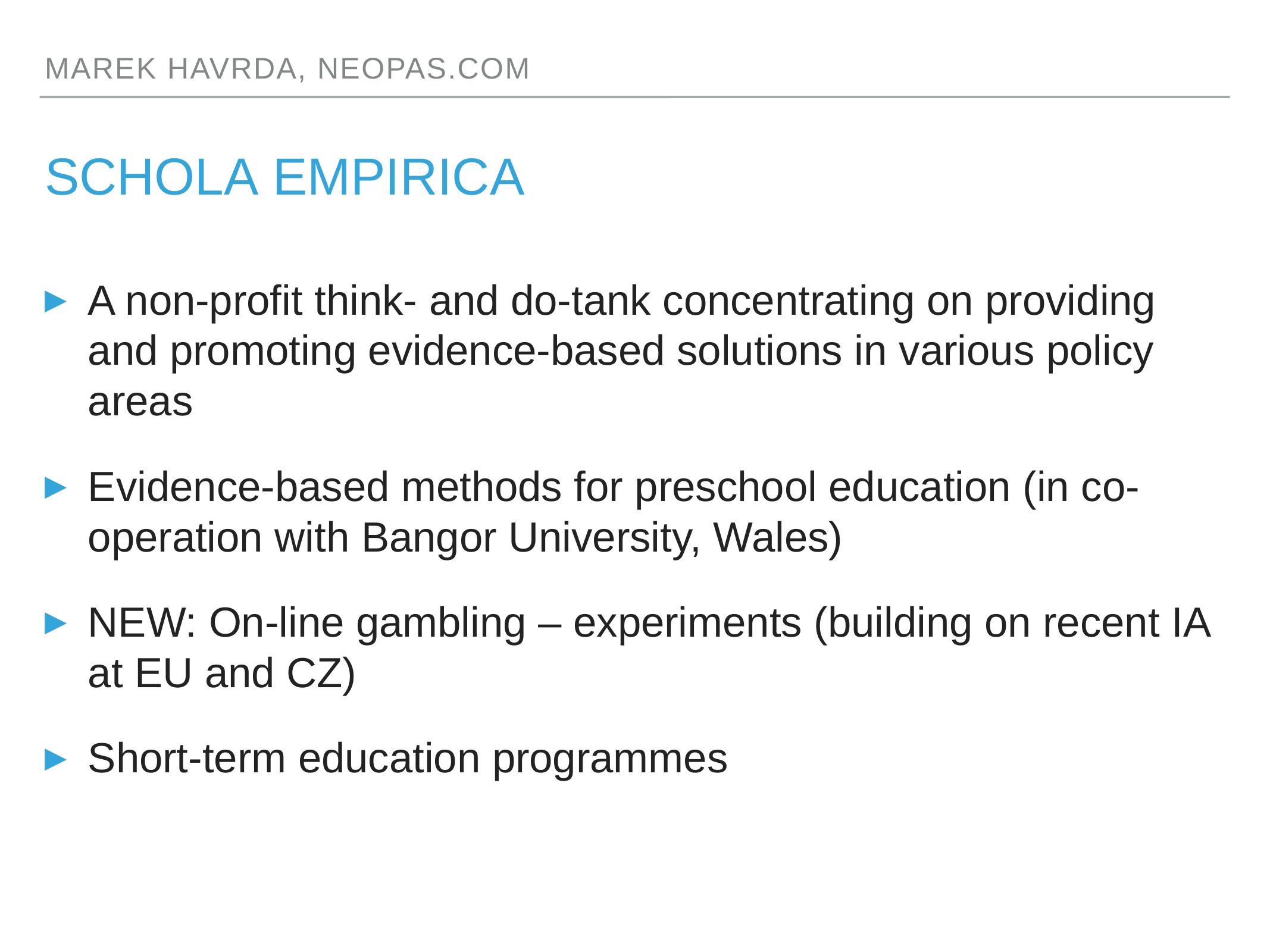

Marek havrda, neopas.com
# SCHOLA EMPIRICA
A non-profit think- and do-tank concentrating on providing and promoting evidence-based solutions in various policy areas
Evidence-based methods for preschool education (in co-operation with Bangor University, Wales)
NEW: On-line gambling – experiments (building on recent IA at EU and CZ)
Short-term education programmes